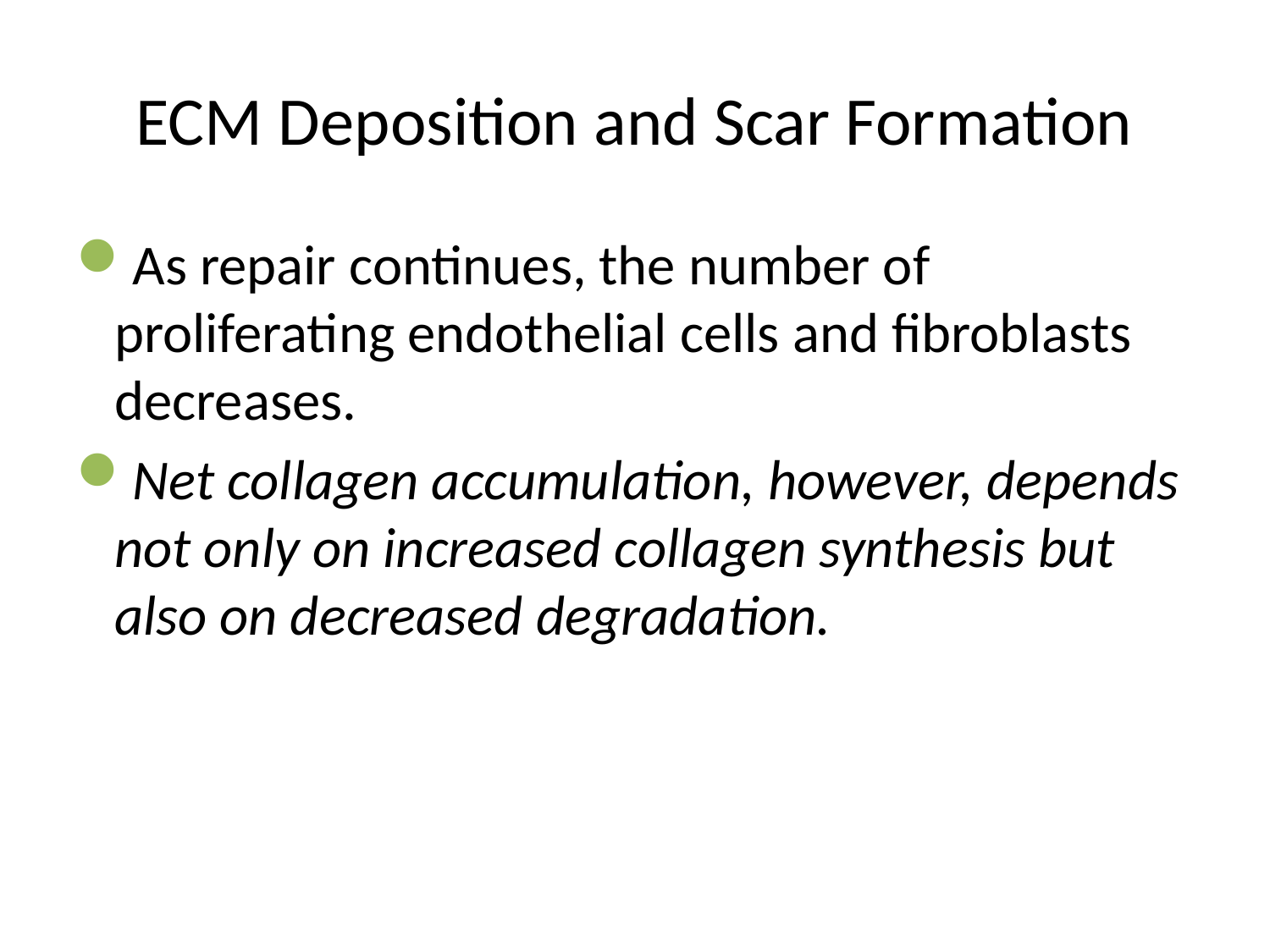

# ECM Deposition and Scar Formation
As repair continues, the number of proliferating endothelial cells and fibroblasts decreases.
Net collagen accumulation, however, depends not only on increased collagen synthesis but also on decreased degradation.